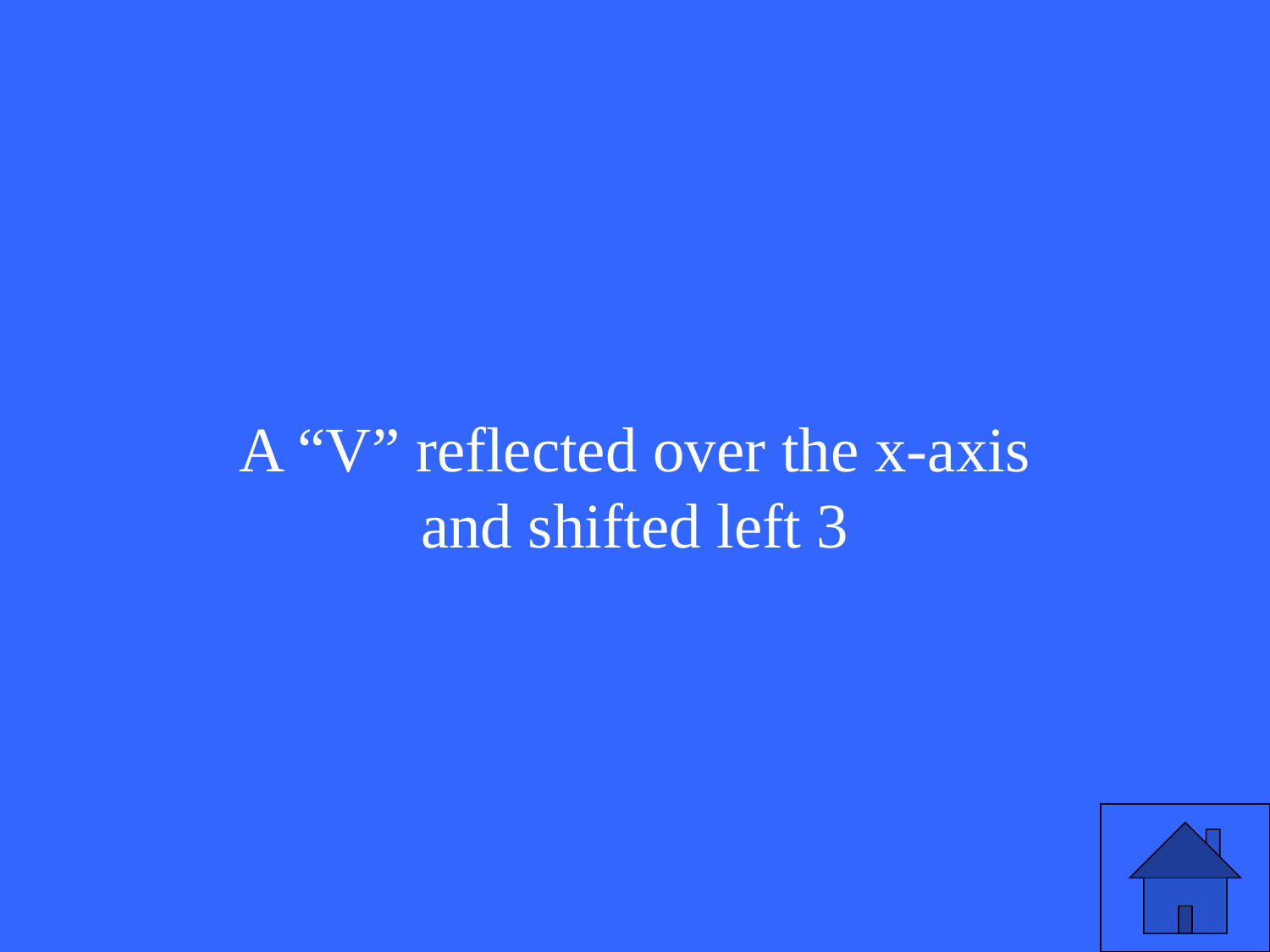

A “V” reflected over the x-axis and shifted left 3